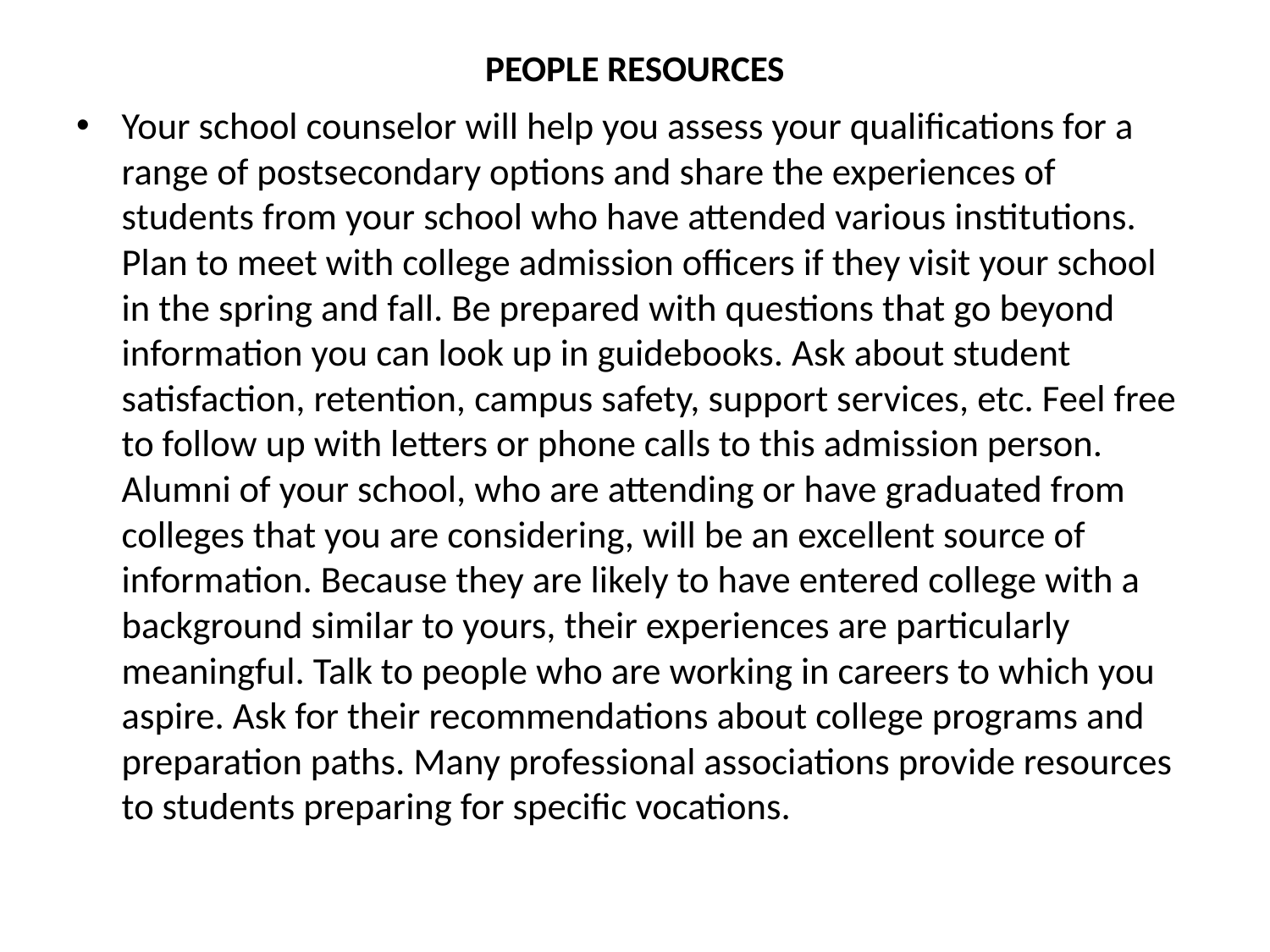

# PEOPLE RESOURCES
Your school counselor will help you assess your qualifications for a range of postsecondary options and share the experiences of students from your school who have attended various institutions. Plan to meet with college admission officers if they visit your school in the spring and fall. Be prepared with questions that go beyond information you can look up in guidebooks. Ask about student satisfaction, retention, campus safety, support services, etc. Feel free to follow up with letters or phone calls to this admission person. Alumni of your school, who are attending or have graduated from colleges that you are considering, will be an excellent source of information. Because they are likely to have entered college with a background similar to yours, their experiences are particularly meaningful. Talk to people who are working in careers to which you aspire. Ask for their recommendations about college programs and preparation paths. Many professional associations provide resources to students preparing for specific vocations.